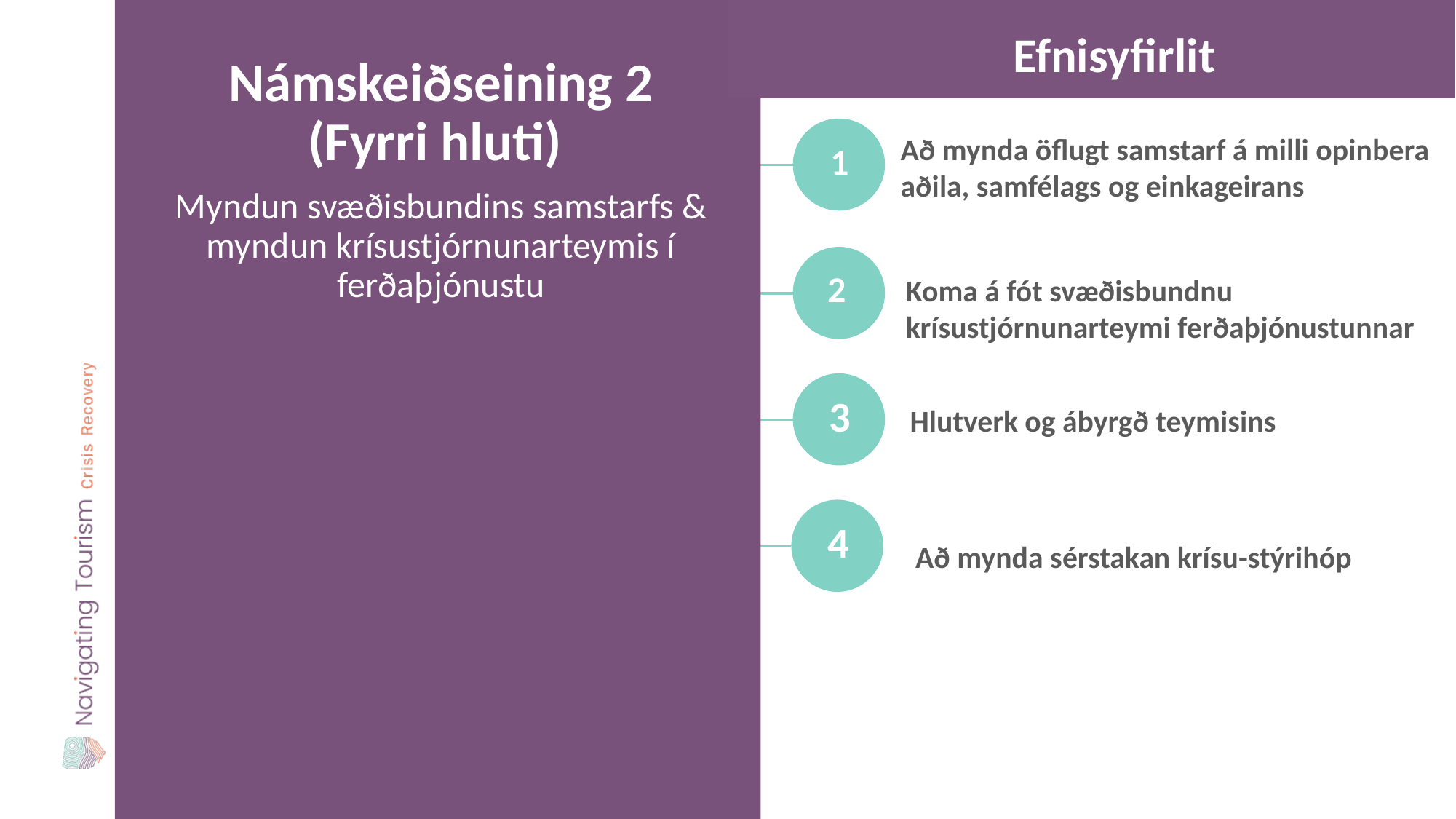

Efnisyfirlit
Námskeiðseining 2 (Fyrri hluti)
Myndun svæðisbundins samstarfs & myndun krísustjórnunarteymis í ferðaþjónustu

Að mynda öflugt samstarf á milli opinbera aðila, samfélags og einkageirans
1
Koma á fót svæðisbundnu krísustjórnunarteymi ferðaþjónustunnar

2
3
Hlutverk og ábyrgð teymisins
4
Að mynda sérstakan krísu-stýrihóp